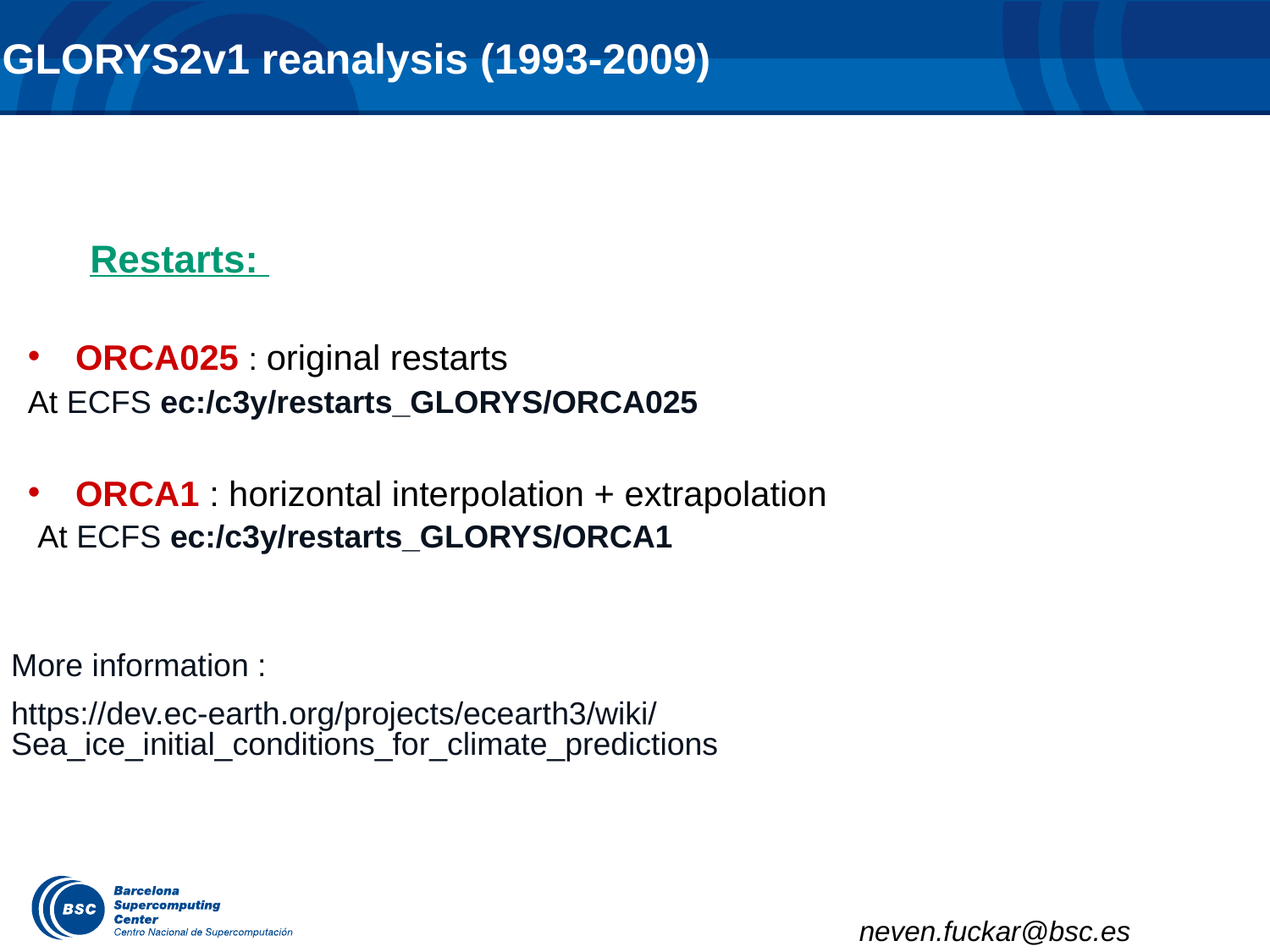

GLORYS2v1 reanalysis (1993-2009)

	Restarts:

ORCA025 : original restarts
At ECFS ec:/c3y/restarts_GLORYS/ORCA025

ORCA1 : horizontal interpolation + extrapolation
 At ECFS ec:/c3y/restarts_GLORYS/ORCA1

More information :
https://dev.ec-earth.org/projects/ecearth3/wiki/Sea_ice_initial_conditions_for_climate_predictions

neven.fuckar@bsc.es